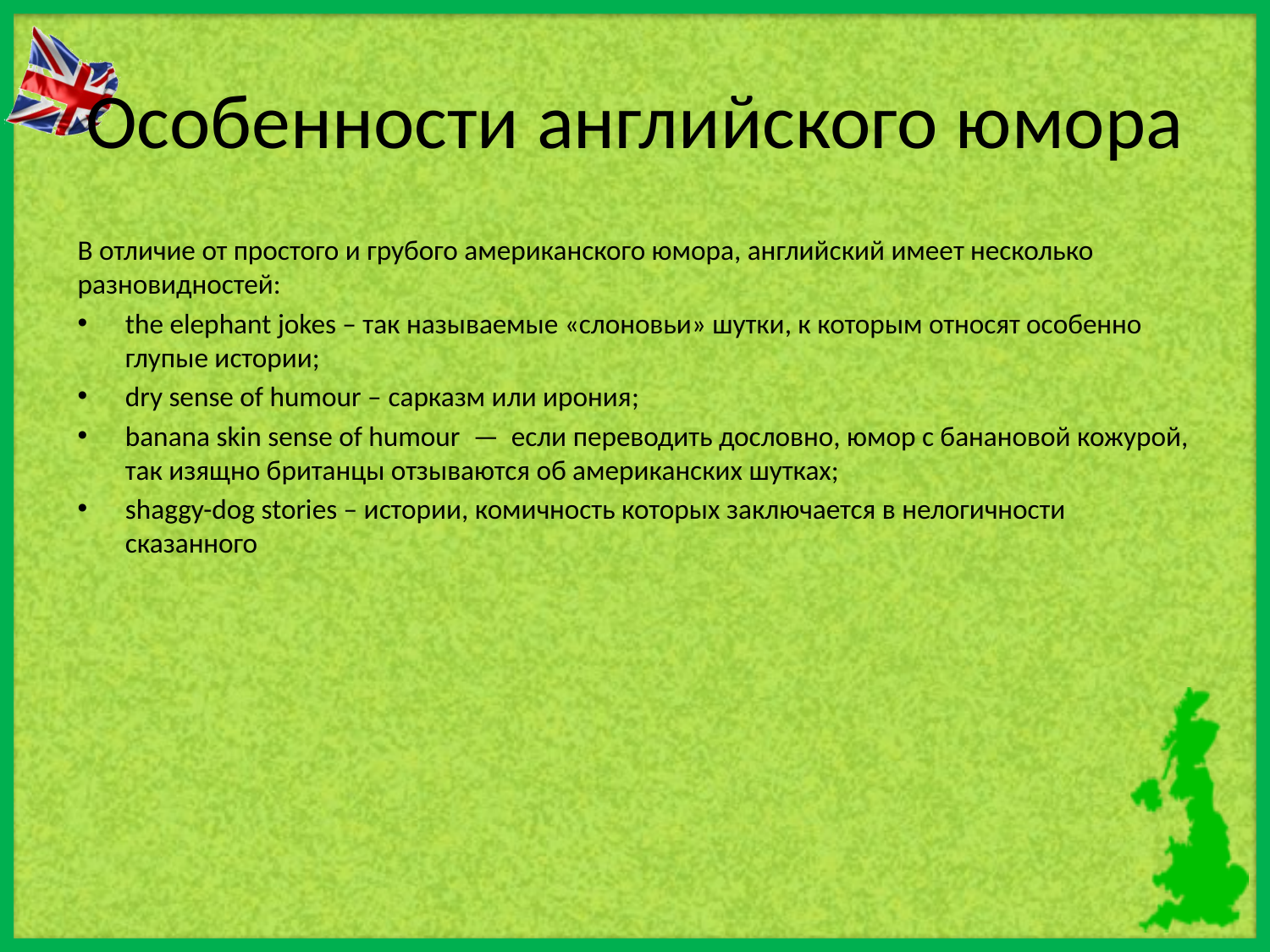

# Особенности английского юмора
В отличие от простого и грубого американского юмора, английский имеет несколько разновидностей:
the elephant jokes – так называемые «слоновьи» шутки, к которым относят особенно глупые истории;
dry sense of humour – сарказм или ирония;
banana skin sense of humour  —  если переводить дословно, юмор с банановой кожурой, так изящно британцы отзываются об американских шутках;
shaggy-dog stories – истории, комичность которых заключается в нелогичности сказанного